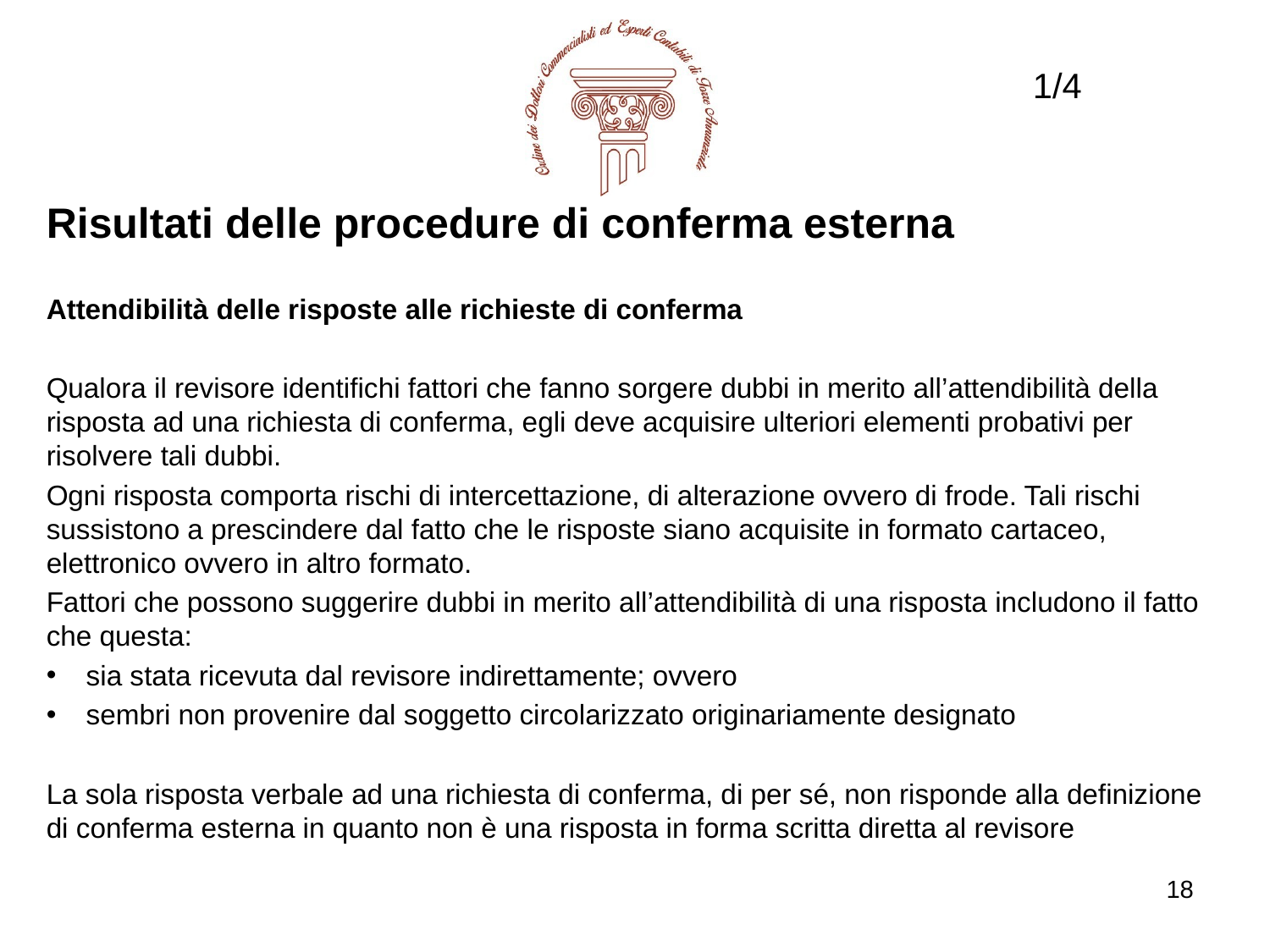

1/4
Risultati delle procedure di conferma esterna

Attendibilità delle risposte alle richieste di conferma

Qualora il revisore identifichi fattori che fanno sorgere dubbi in merito all’attendibilità della risposta ad una richiesta di conferma, egli deve acquisire ulteriori elementi probativi per risolvere tali dubbi.
Ogni risposta comporta rischi di intercettazione, di alterazione ovvero di frode. Tali rischi sussistono a prescindere dal fatto che le risposte siano acquisite in formato cartaceo, elettronico ovvero in altro formato.
Fattori che possono suggerire dubbi in merito all’attendibilità di una risposta includono il fatto che questa:
sia stata ricevuta dal revisore indirettamente; ovvero
sembri non provenire dal soggetto circolarizzato originariamente designato

La sola risposta verbale ad una richiesta di conferma, di per sé, non risponde alla definizione di conferma esterna in quanto non è una risposta in forma scritta diretta al revisore

18